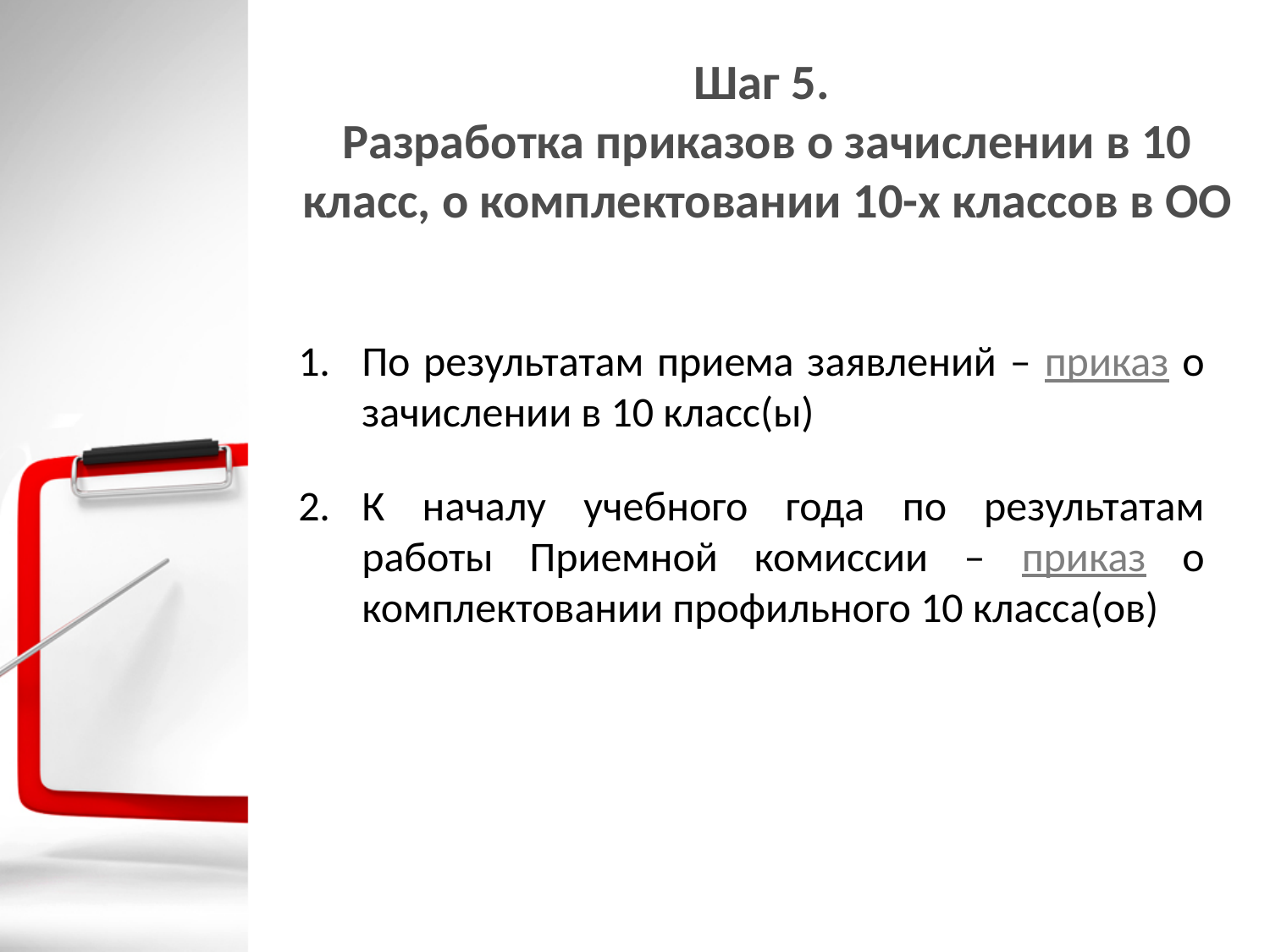

# Шаг 5. Разработка приказов о зачислении в 10 класс, о комплектовании 10-х классов в ОО
По результатам приема заявлений – приказ о зачислении в 10 класс(ы)
К началу учебного года по результатам работы Приемной комиссии – приказ о комплектовании профильного 10 класса(ов)